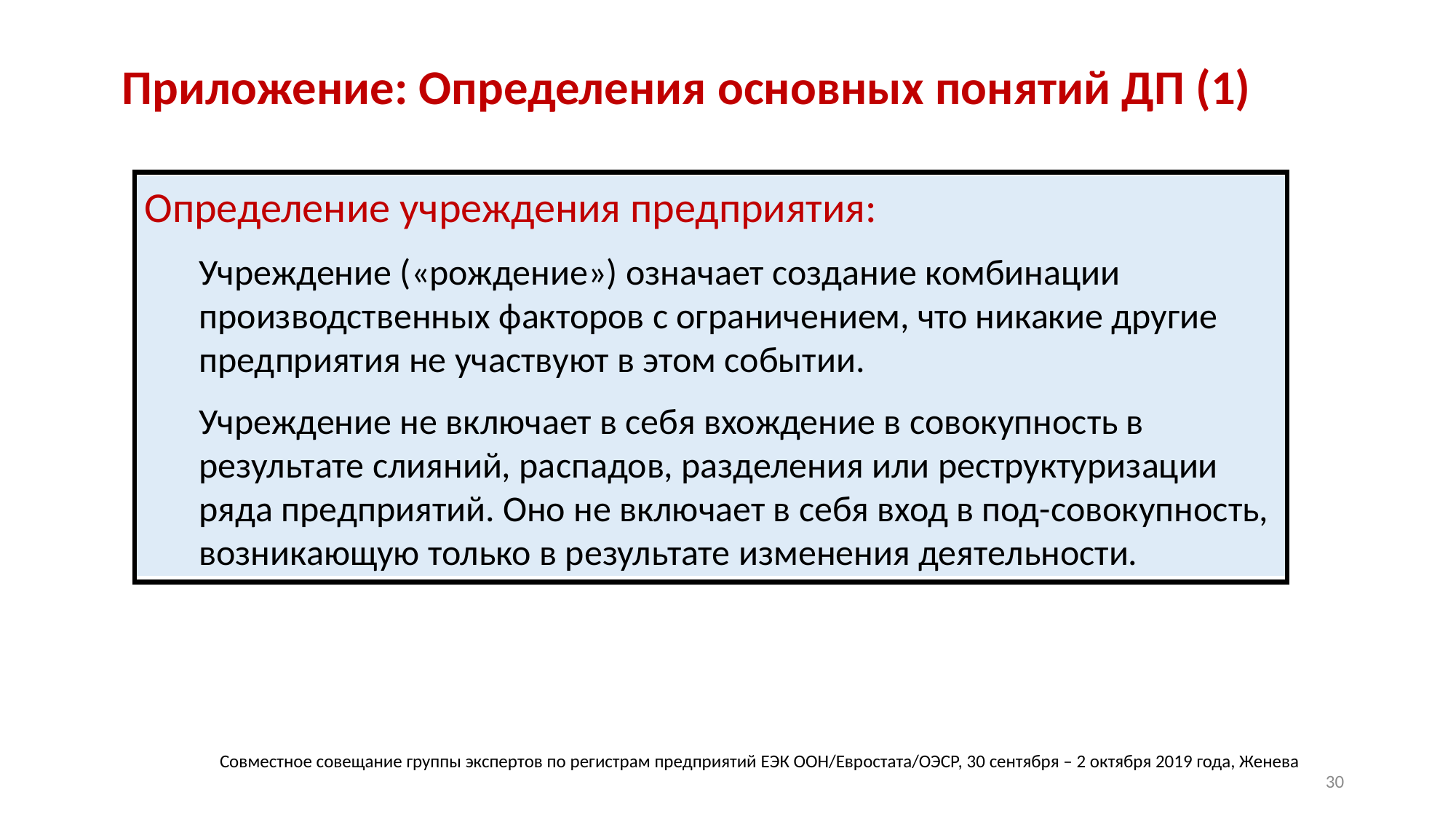

Приложение: Определения основных понятий ДП (1)

Определение учреждения предприятия:
Учреждение («рождение») означает создание комбинации производственных факторов с ограничением, что никакие другие предприятия не участвуют в этом событии.
Учреждение не включает в себя вхождение в совокупность в результате слияний, распадов, разделения или реструктуризации ряда предприятий. Оно не включает в себя вход в под-совокупность, возникающую только в результате изменения деятельности.
Совместное совещание группы экспертов по регистрам предприятий ЕЭК ООН/Евростата/ОЭСР, 30 сентября – 2 октября 2019 года, Женева
30